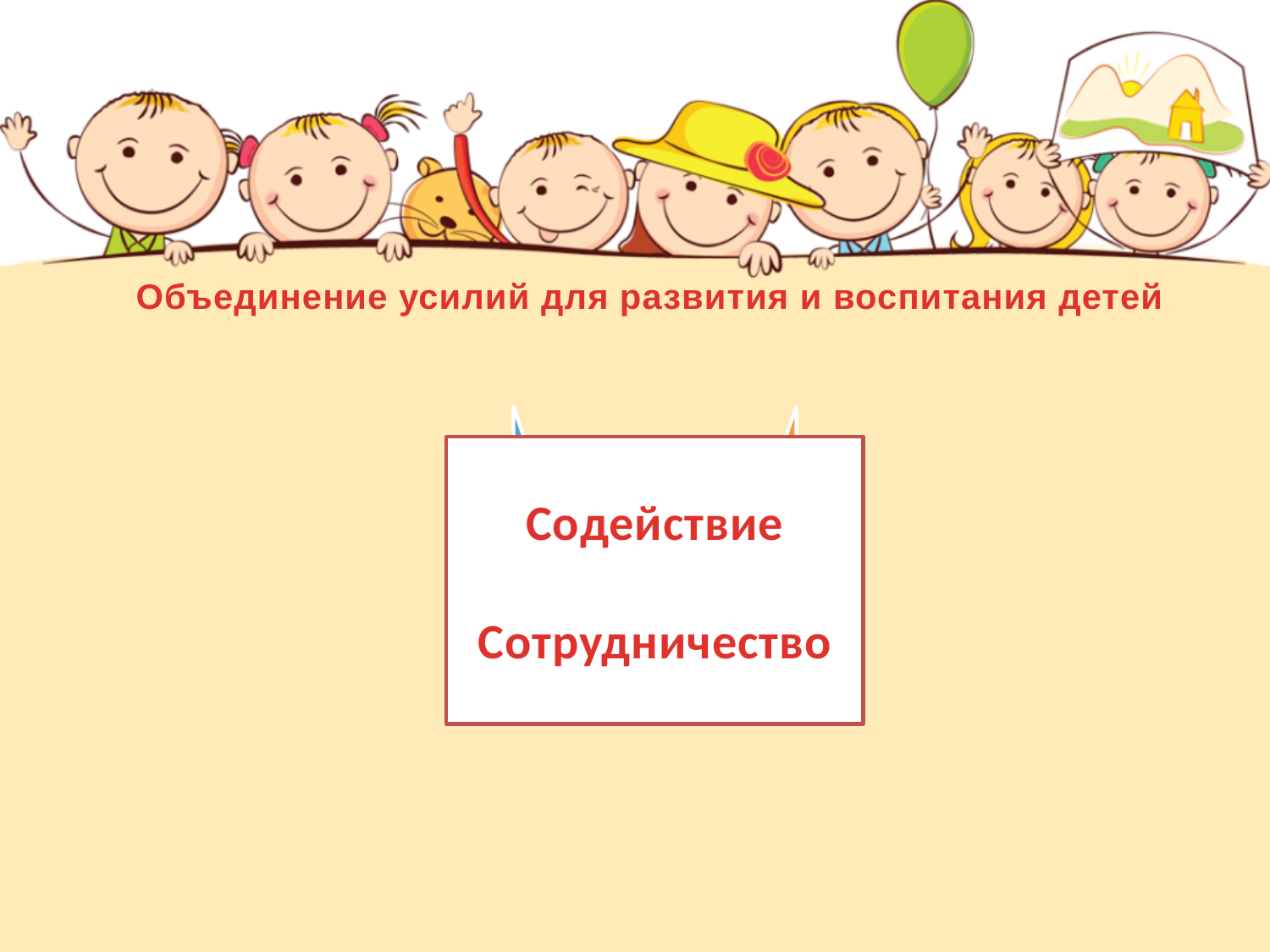

Объединение усилий для развития и воспитания детей
Детский сад
Содействие

Сотрудничество